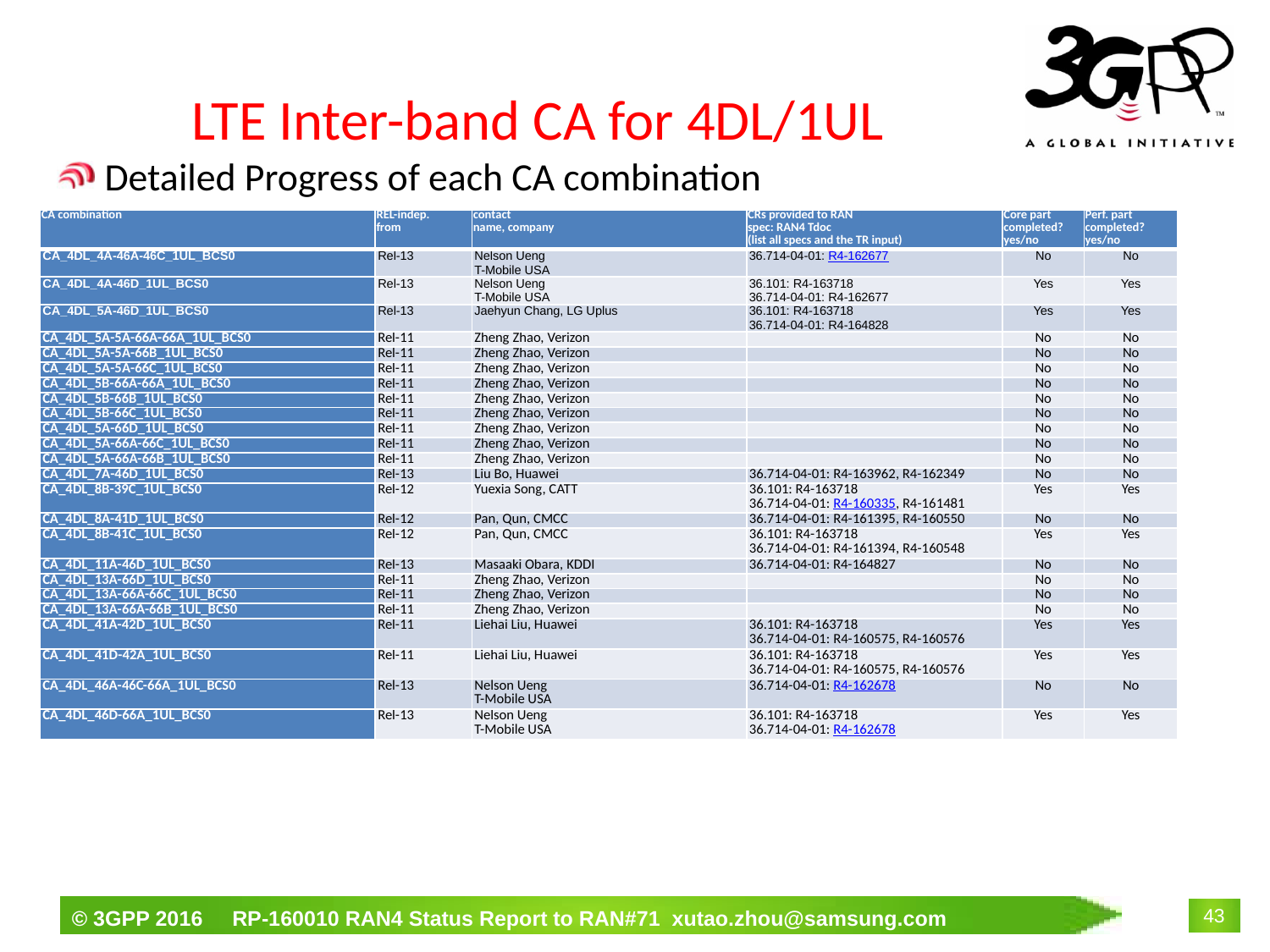

# LTE Inter-band CA for 4DL/1UL
Detailed Progress of each CA combination
| CA combination | REL-indep. from | contact name, company | CRs provided to RAN spec: RAN4 Tdoc (list all specs and the TR input) | Core part completed? yes/no | Perf. part completed? yes/no |
| --- | --- | --- | --- | --- | --- |
| CA\_4DL\_4A-46A-46C\_1UL\_BCS0 | Rel-13 | Nelson Ueng T-Mobile USA | 36.714-04-01: R4-162677 | No | No |
| CA\_4DL\_4A-46D\_1UL\_BCS0 | Rel-13 | Nelson Ueng T-Mobile USA | 36.101: R4-163718 36.714-04-01: R4-162677 | Yes | Yes |
| CA\_4DL\_5A-46D\_1UL\_BCS0 | Rel-13 | Jaehyun Chang, LG Uplus | 36.101: R4-163718 36.714-04-01: R4-164828 | Yes | Yes |
| CA\_4DL\_5A-5A-66A-66A\_1UL\_BCS0 | Rel-11 | Zheng Zhao, Verizon |  | No | No |
| CA\_4DL\_5A-5A-66B\_1UL\_BCS0 | Rel-11 | Zheng Zhao, Verizon |  | No | No |
| CA\_4DL\_5A-5A-66C\_1UL\_BCS0 | Rel-11 | Zheng Zhao, Verizon |  | No | No |
| CA\_4DL\_5B-66A-66A\_1UL\_BCS0 | Rel-11 | Zheng Zhao, Verizon |  | No | No |
| CA\_4DL\_5B-66B\_1UL\_BCS0 | Rel-11 | Zheng Zhao, Verizon |  | No | No |
| CA\_4DL\_5B-66C\_1UL\_BCS0 | Rel-11 | Zheng Zhao, Verizon |  | No | No |
| CA\_4DL\_5A-66D\_1UL\_BCS0 | Rel-11 | Zheng Zhao, Verizon |  | No | No |
| CA\_4DL\_5A-66A-66C\_1UL\_BCS0 | Rel-11 | Zheng Zhao, Verizon |  | No | No |
| CA\_4DL\_5A-66A-66B\_1UL\_BCS0 | Rel-11 | Zheng Zhao, Verizon |  | No | No |
| CA\_4DL\_7A-46D\_1UL\_BCS0 | Rel-13 | Liu Bo, Huawei | 36.714-04-01: R4-163962, R4-162349 | No | No |
| CA\_4DL\_8B-39C\_1UL\_BCS0 | Rel-12 | Yuexia Song, CATT | 36.101: R4-163718 36.714-04-01: R4-160335, R4-161481 | Yes | Yes |
| CA\_4DL\_8A-41D\_1UL\_BCS0 | Rel-12 | Pan, Qun, CMCC | 36.714-04-01: R4-161395, R4-160550 | No | No |
| CA\_4DL\_8B-41C\_1UL\_BCS0 | Rel-12 | Pan, Qun, CMCC | 36.101: R4-163718 36.714-04-01: R4-161394, R4-160548 | Yes | Yes |
| CA\_4DL\_11A-46D\_1UL\_BCS0 | Rel-13 | Masaaki Obara, KDDI | 36.714-04-01: R4-164827 | No | No |
| CA\_4DL\_13A-66D\_1UL\_BCS0 | Rel-11 | Zheng Zhao, Verizon |  | No | No |
| CA\_4DL\_13A-66A-66C\_1UL\_BCS0 | Rel-11 | Zheng Zhao, Verizon |  | No | No |
| CA\_4DL\_13A-66A-66B\_1UL\_BCS0 | Rel-11 | Zheng Zhao, Verizon |  | No | No |
| CA\_4DL\_41A-42D\_1UL\_BCS0 | Rel-11 | Liehai Liu, Huawei | 36.101: R4-163718 36.714-04-01: R4-160575, R4-160576 | Yes | Yes |
| CA\_4DL\_41D-42A\_1UL\_BCS0 | Rel-11 | Liehai Liu, Huawei | 36.101: R4-163718 36.714-04-01: R4-160575, R4-160576 | Yes | Yes |
| CA\_4DL\_46A-46C-66A\_1UL\_BCS0 | Rel-13 | Nelson Ueng T-Mobile USA | 36.714-04-01: R4-162678 | No | No |
| CA\_4DL\_46D-66A\_1UL\_BCS0 | Rel-13 | Nelson Ueng T-Mobile USA | 36.101: R4-163718 36.714-04-01: R4-162678 | Yes | Yes |